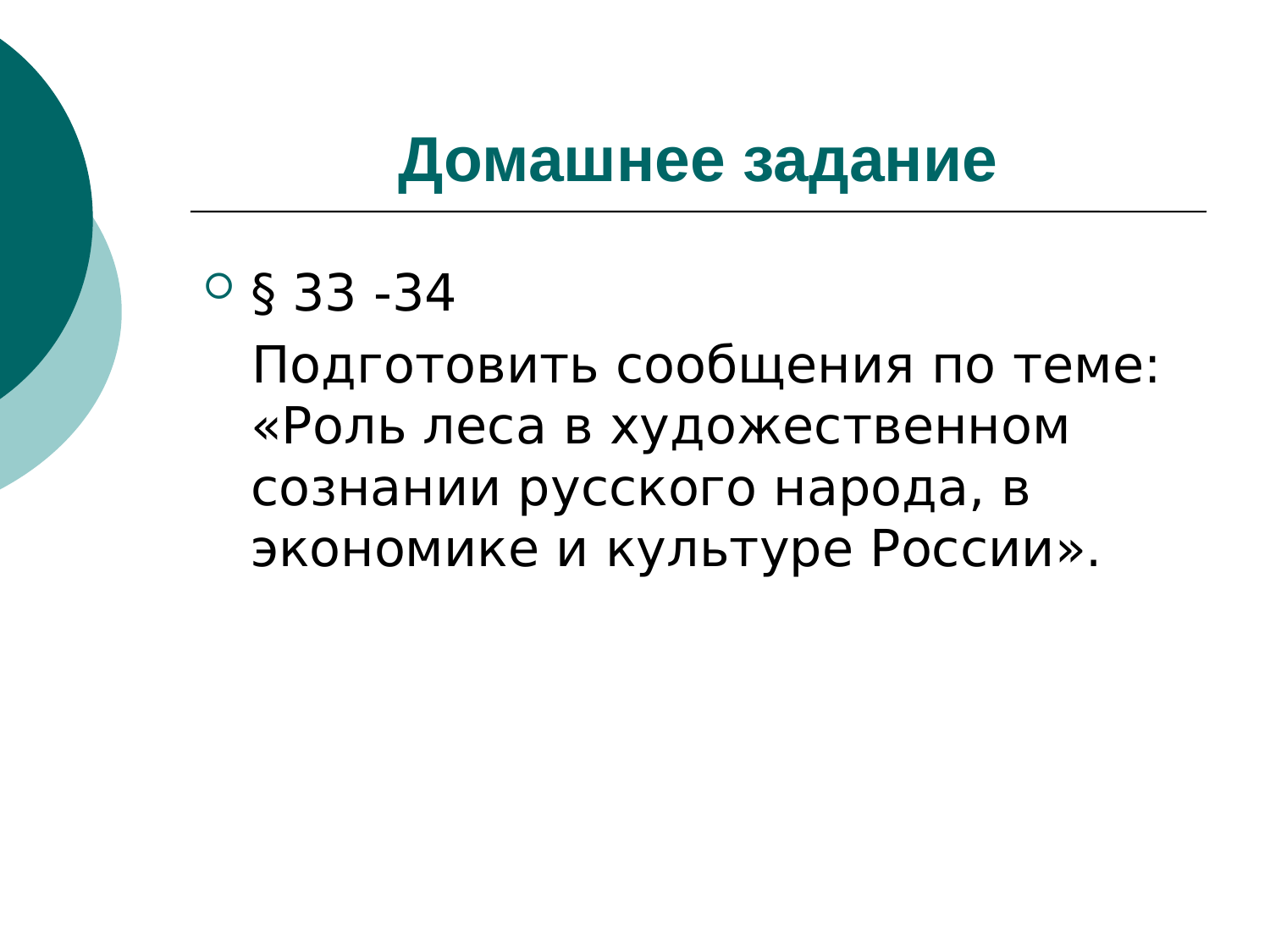

# Домашнее задание
§ 33 -34
   Подготовить сообщения по теме: «Роль леса в художественном сознании русского народа, в экономике и культуре России».